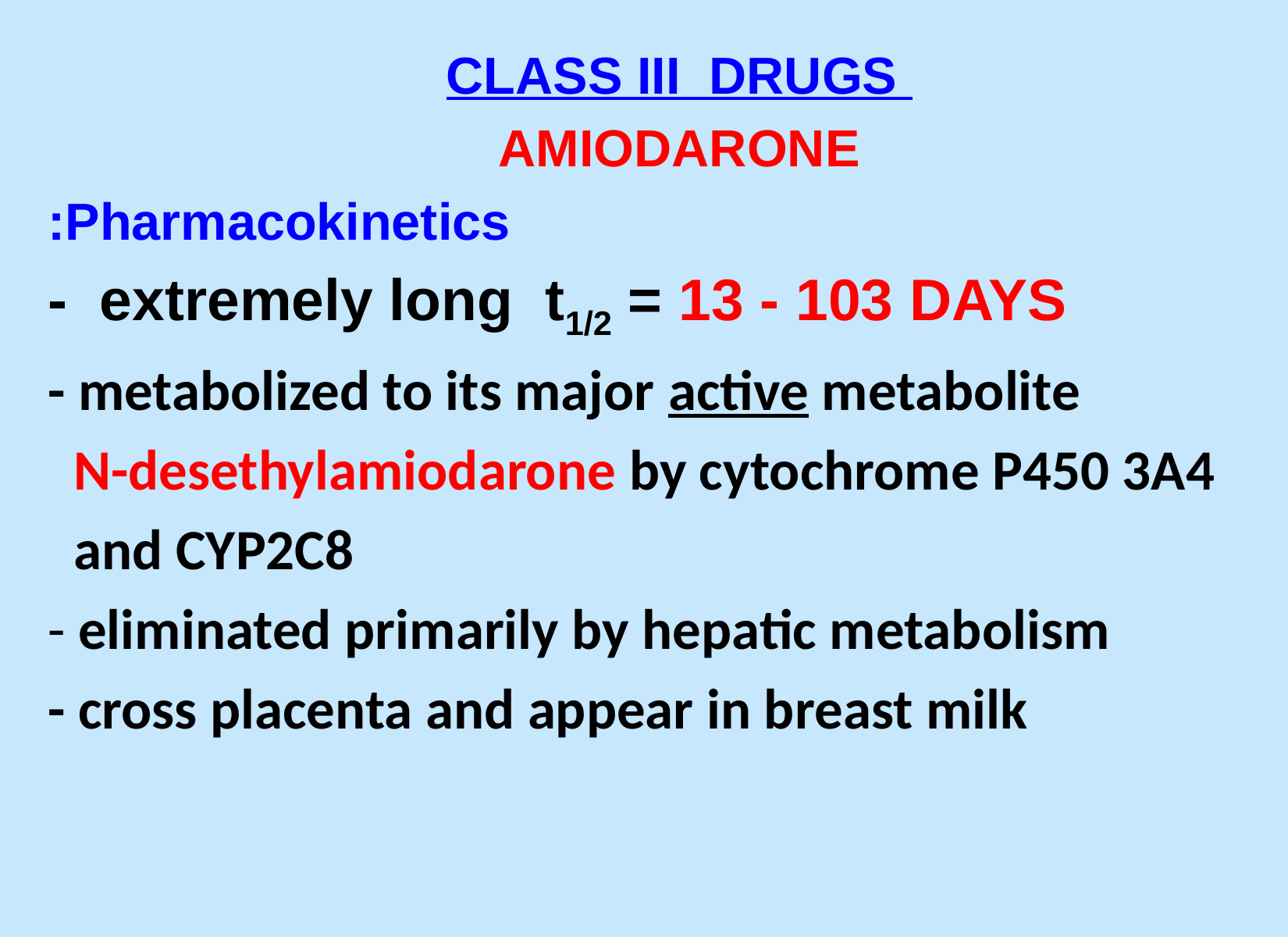

CLASS III  DRUGS
AMIODARONE
Pharmacokinetics:
-  extremely long  t1/2 = 13 - 103 DAYS
- metabolized to its major active metabolite
  N-desethylamiodarone by cytochrome P450 3A4
  and CYP2C8
- eliminated primarily by hepatic metabolism
- cross placenta and appear in breast milk
#